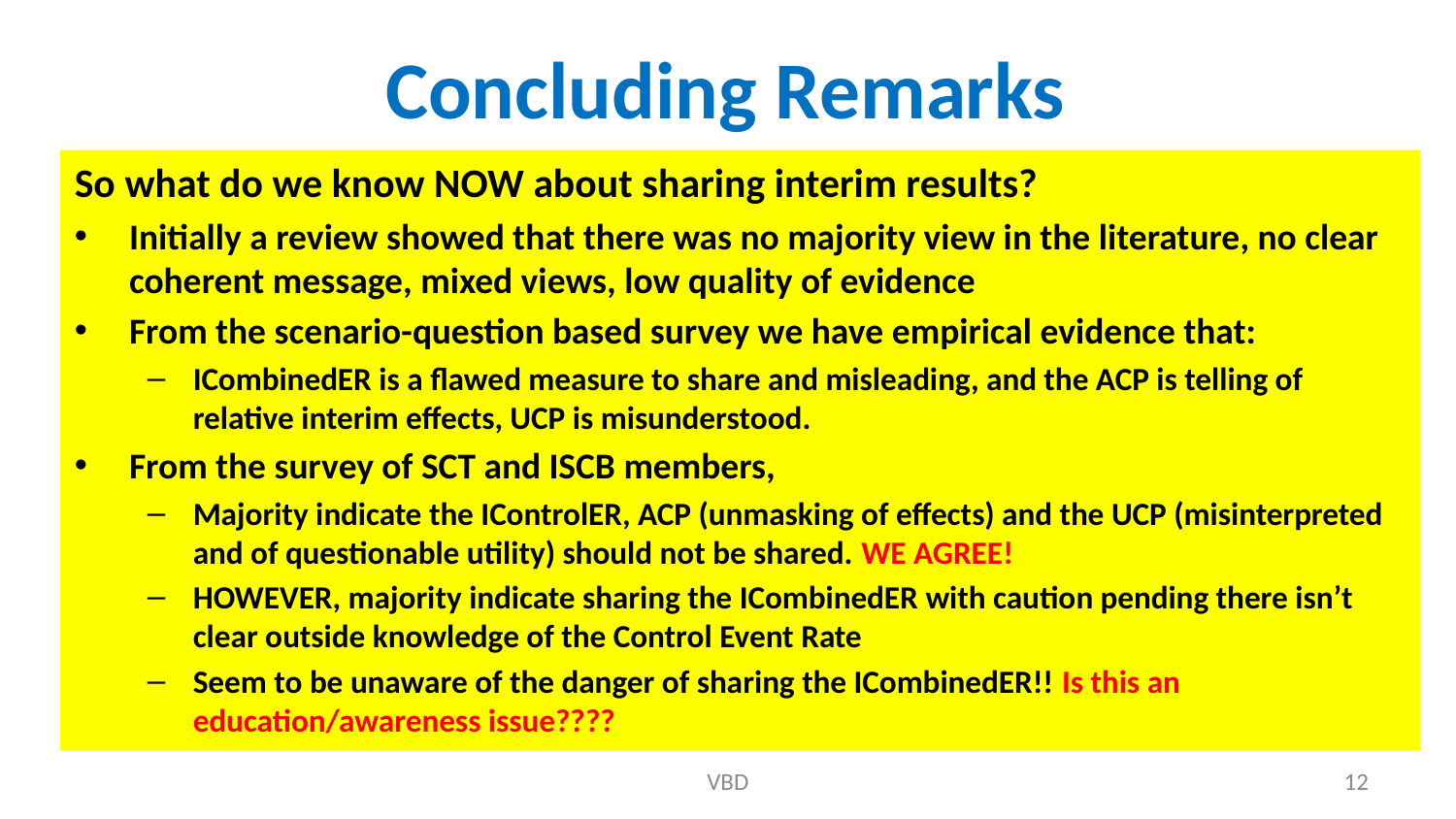

# Concluding Remarks
So what do we know NOW about sharing interim results?
Initially a review showed that there was no majority view in the literature, no clear coherent message, mixed views, low quality of evidence
From the scenario-question based survey we have empirical evidence that:
ICombinedER is a flawed measure to share and misleading, and the ACP is telling of relative interim effects, UCP is misunderstood.
From the survey of SCT and ISCB members,
Majority indicate the IControlER, ACP (unmasking of effects) and the UCP (misinterpreted and of questionable utility) should not be shared. WE AGREE!
HOWEVER, majority indicate sharing the ICombinedER with caution pending there isn’t  clear outside knowledge of the Control Event Rate
Seem to be unaware of the danger of sharing the ICombinedER!! Is this an education/awareness issue????

VBD
12